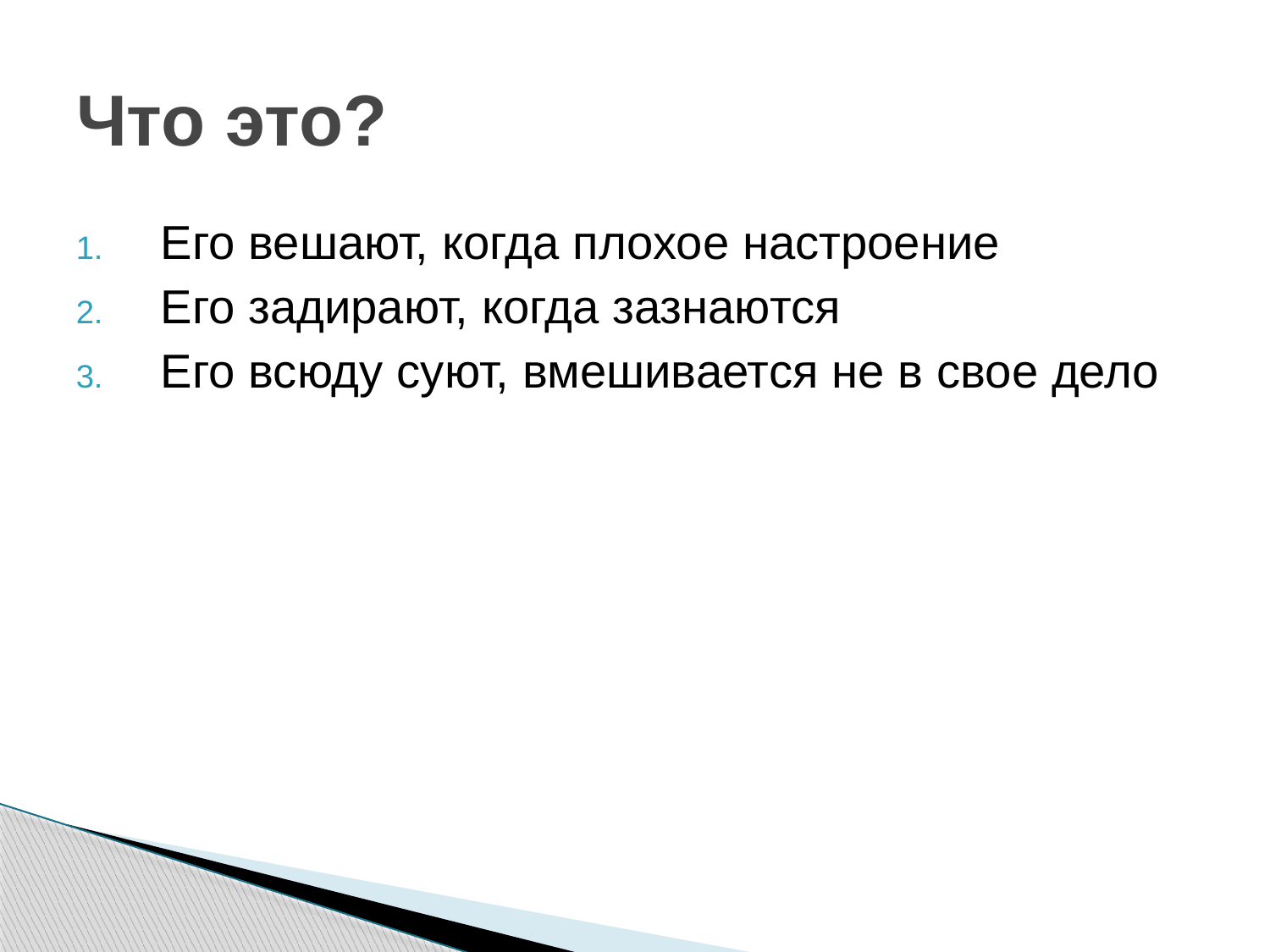

# Что это?
Его вешают, когда плохое настроение
Его задирают, когда зазнаются
Его всюду суют, вмешивается не в свое дело